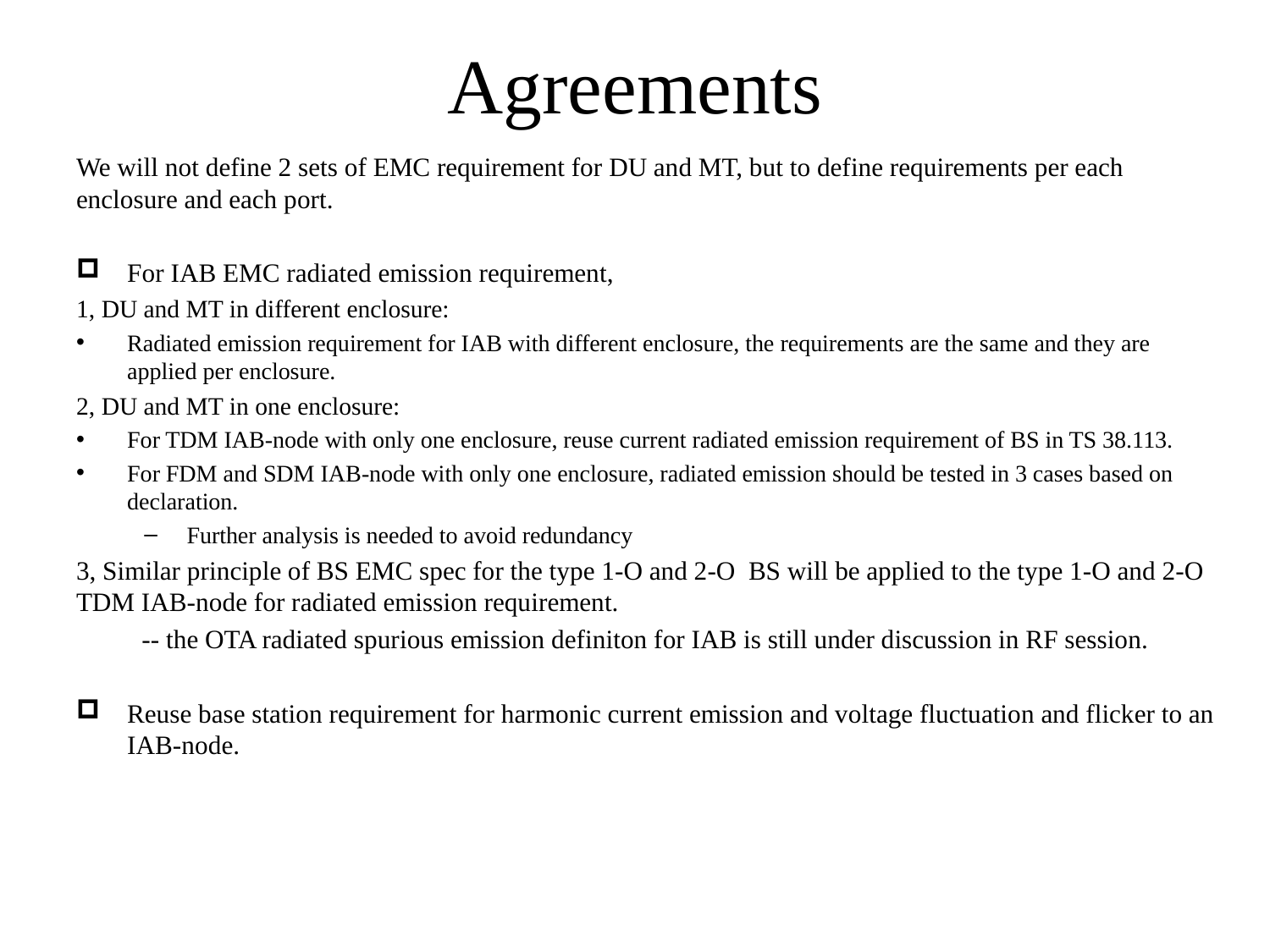

# Agreements
We will not define 2 sets of EMC requirement for DU and MT, but to define requirements per each enclosure and each port.

For IAB EMC radiated emission requirement,
1, DU and MT in different enclosure:
Radiated emission requirement for IAB with different enclosure, the requirements are the same and they are applied per enclosure.
2, DU and MT in one enclosure:
For TDM IAB-node with only one enclosure, reuse current radiated emission requirement of BS in TS 38.113.
For FDM and SDM IAB-node with only one enclosure, radiated emission should be tested in 3 cases based on declaration.
Further analysis is needed to avoid redundancy
3, Similar principle of BS EMC spec for the type 1-O and 2-O  BS will be applied to the type 1-O and 2-O TDM IAB-node for radiated emission requirement.
          -- the OTA radiated spurious emission definiton for IAB is still under discussion in RF session.

Reuse base station requirement for harmonic current emission and voltage fluctuation and flicker to an IAB-node.